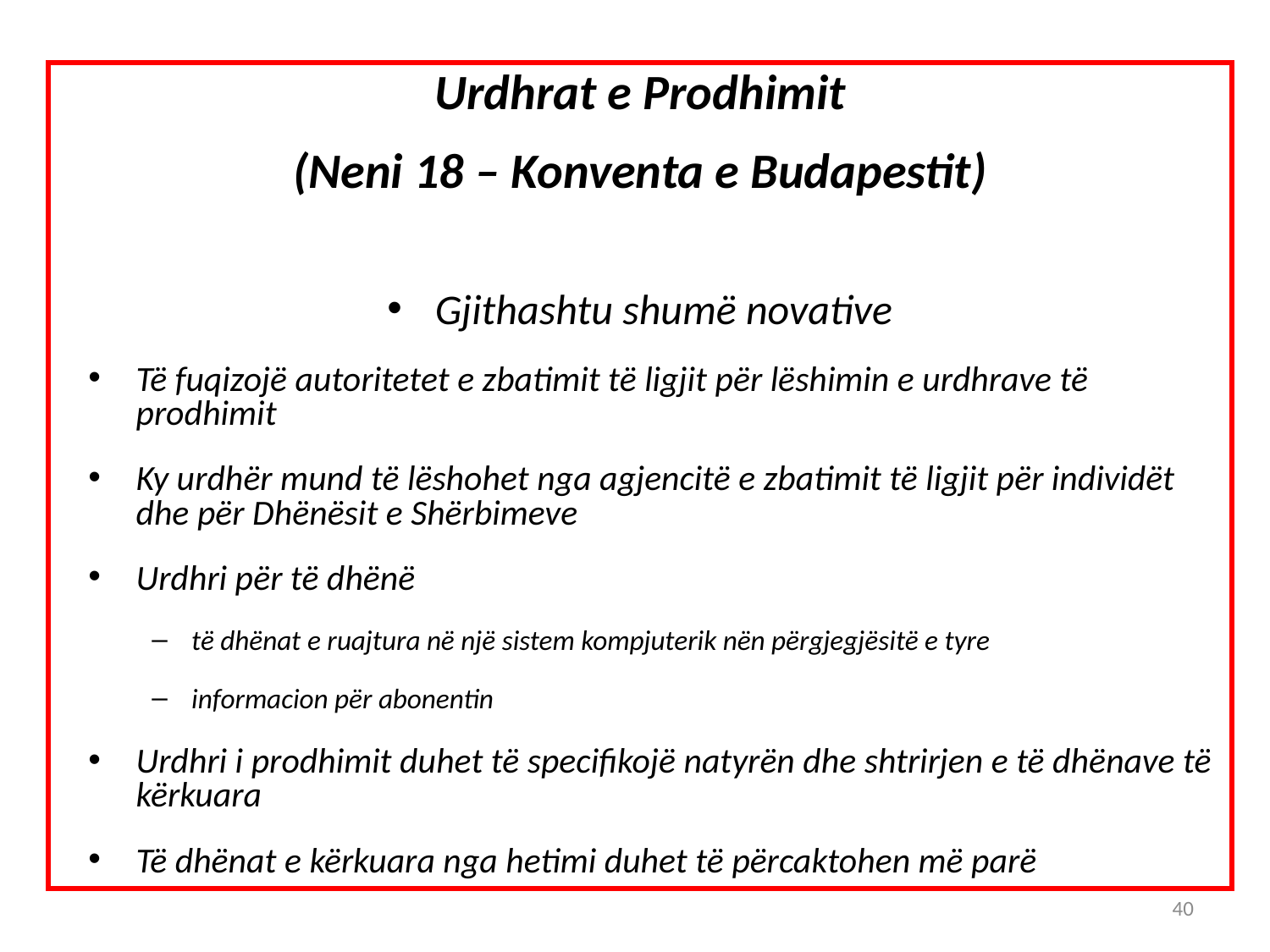

Urdhrat e Prodhimit
(Neni 18 – Konventa e Budapestit)

Gjithashtu shumë novative
Të fuqizojë autoritetet e zbatimit të ligjit për lëshimin e urdhrave të prodhimit
Ky urdhër mund të lëshohet nga agjencitë e zbatimit të ligjit për individët dhe për Dhënësit e Shërbimeve
Urdhri për të dhënë
të dhënat e ruajtura në një sistem kompjuterik nën përgjegjësitë e tyre
informacion për abonentin
Urdhri i prodhimit duhet të specifikojë natyrën dhe shtrirjen e të dhënave të kërkuara
Të dhënat e kërkuara nga hetimi duhet të përcaktohen më parë
40